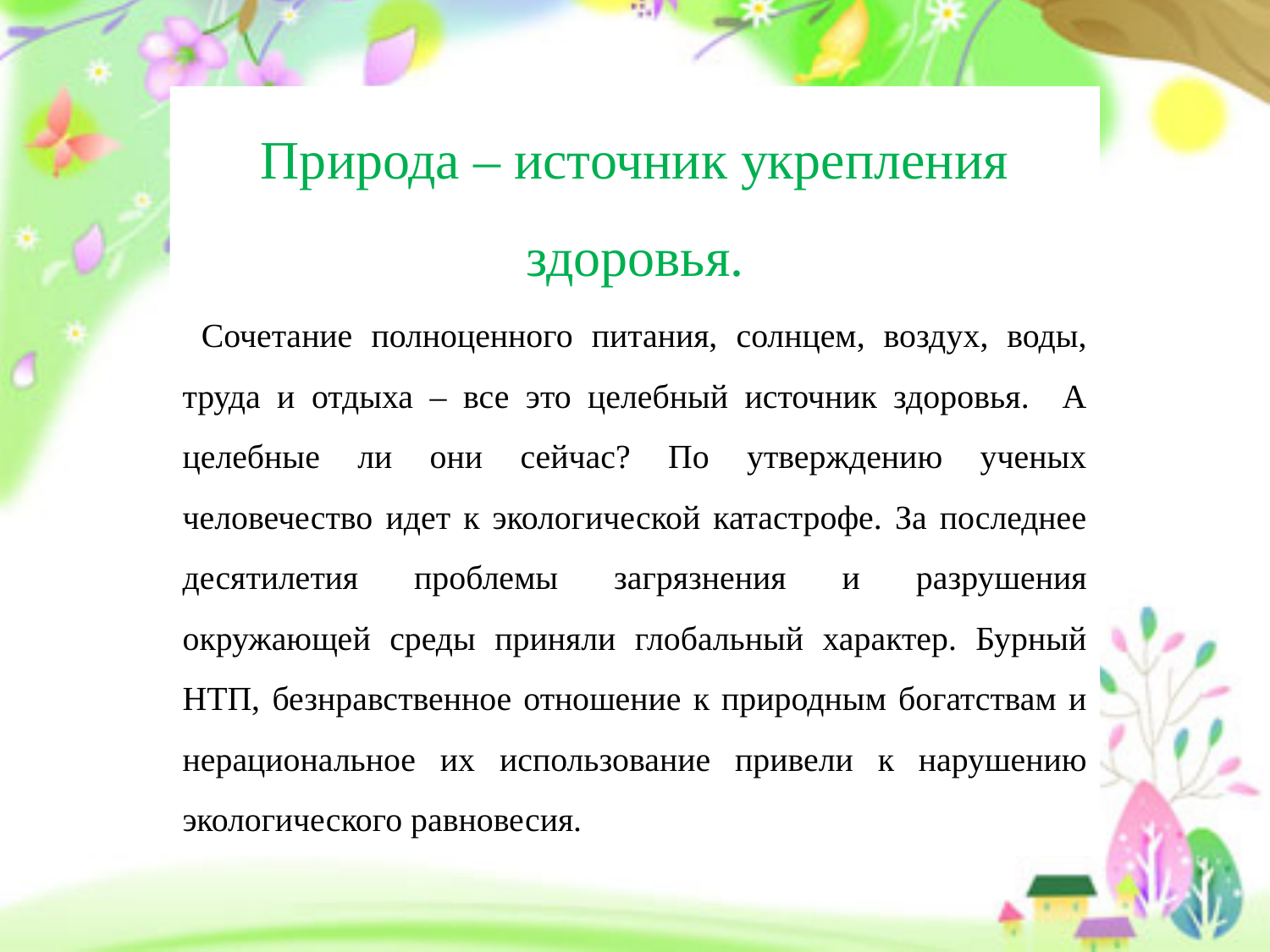

#
Природа – источник укрепления здоровья.
 Сочетание полноценного питания, солнцем, воздух, воды, труда и отдыха – все это целебный источник здоровья.  А целебные ли они сейчас? По утверждению ученых человечество идет к экологической катастрофе. За последнее десятилетия проблемы загрязнения и разрушения окружающей среды приняли глобальный характер. Бурный НТП, безнравственное отношение к природным богатствам и нерациональное их использование привели к нарушению экологического равновесия.